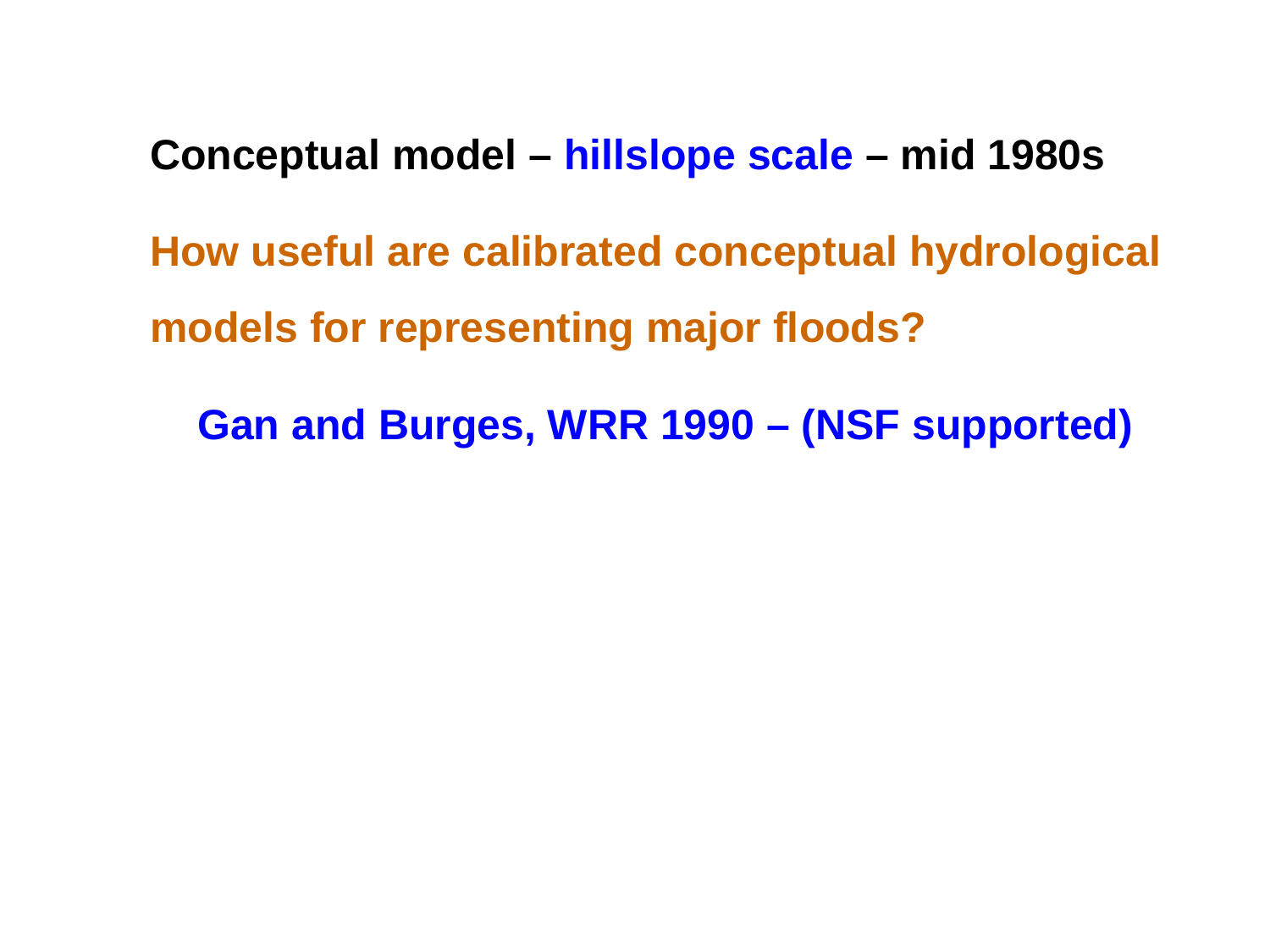

Conceptual model – hillslope scale – mid 1980s
How useful are calibrated conceptual hydrological models for representing major floods?
    Gan and Burges, WRR 1990 – (NSF supported)